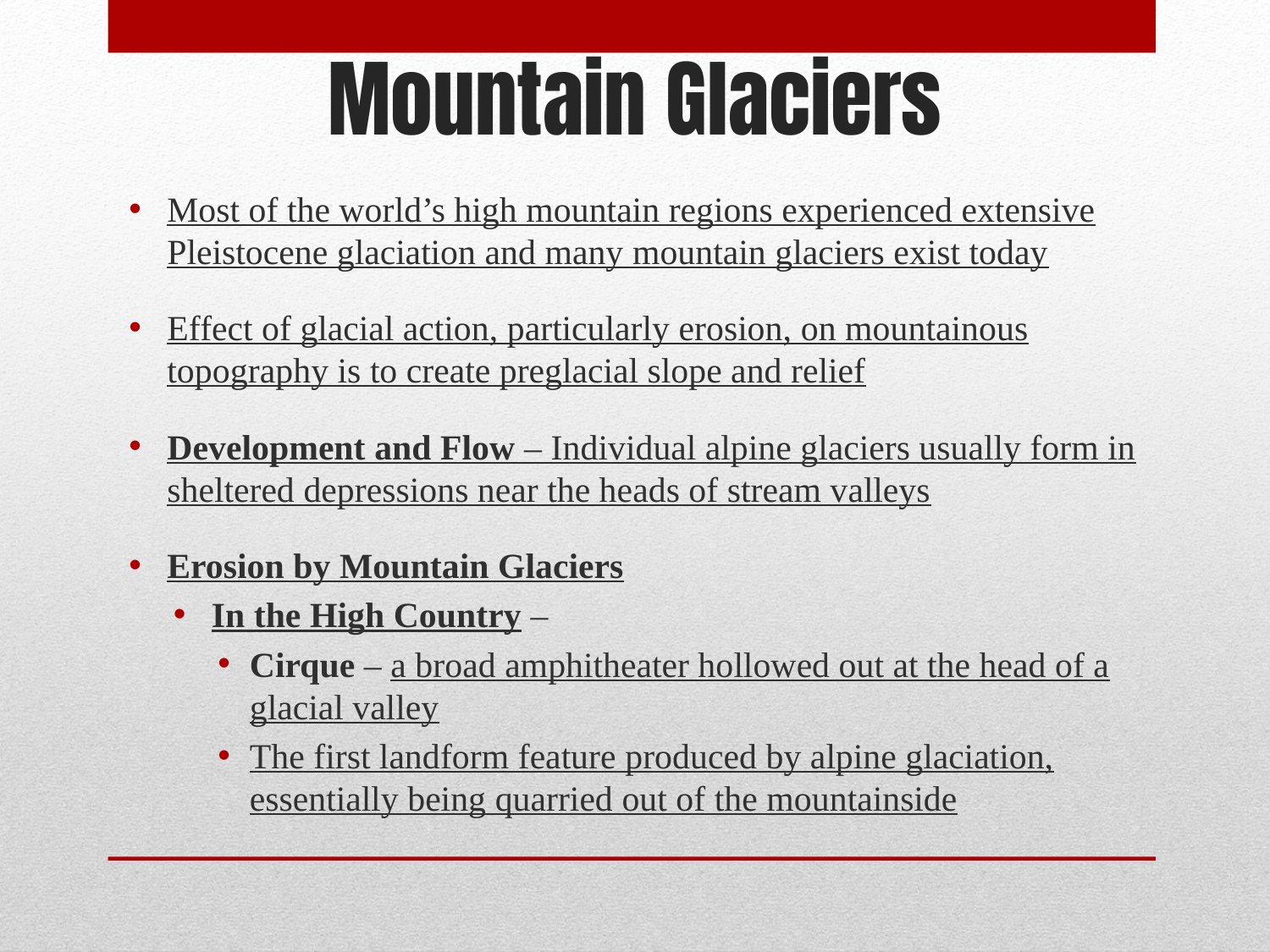

# Mountain Glaciers
Most of the world’s high mountain regions experienced extensive Pleistocene glaciation and many mountain glaciers exist today

Effect of glacial action, particularly erosion, on mountainous topography is to create preglacial slope and relief

Development and Flow – Individual alpine glaciers usually form in sheltered depressions near the heads of stream valleys

Erosion by Mountain Glaciers
In the High Country –
Cirque – a broad amphitheater hollowed out at the head of a glacial valley
The first landform feature produced by alpine glaciation, essentially being quarried out of the mountainside